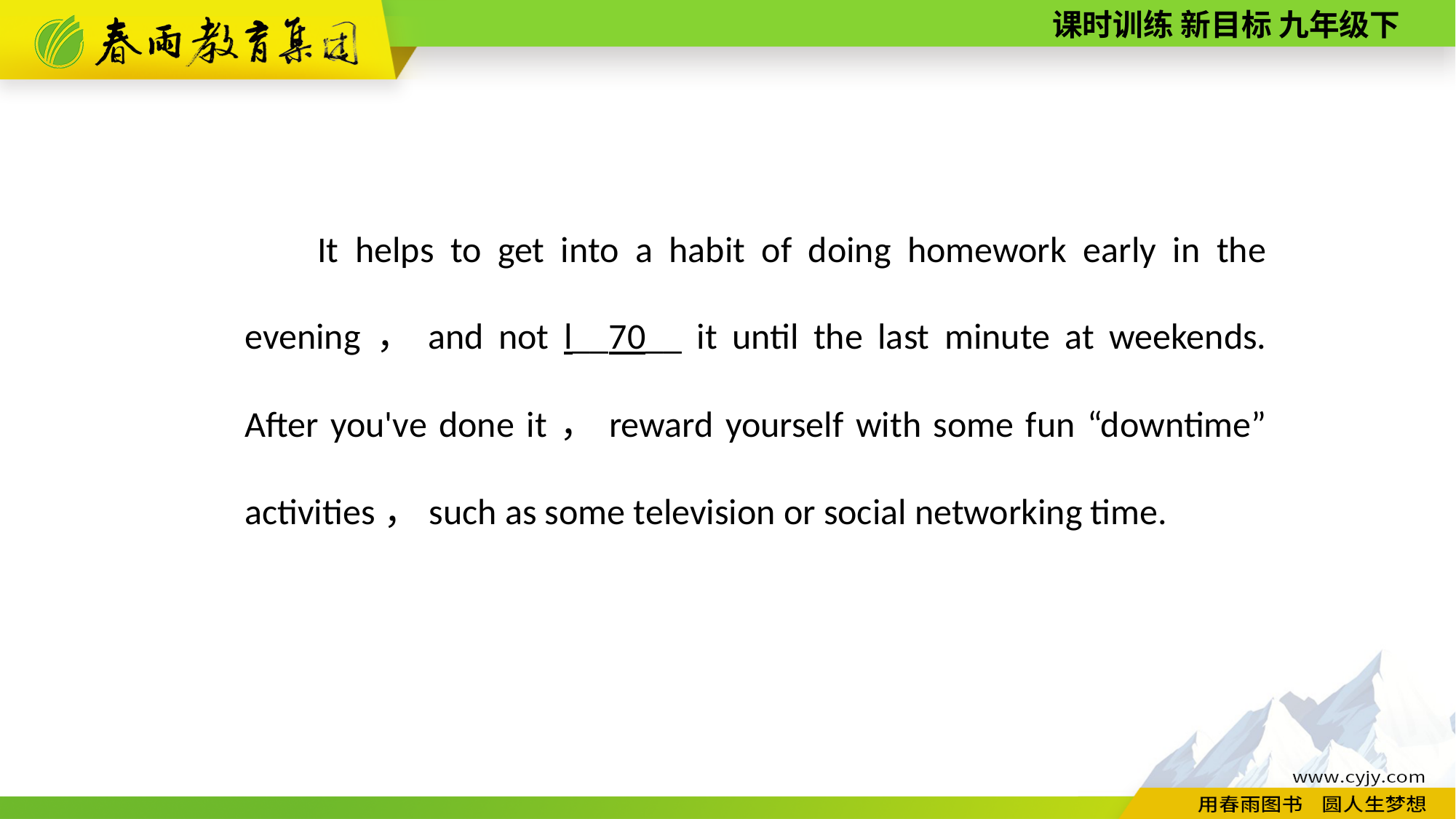

It helps to get into a habit of doing homework early in the evening，and not l__70__ it until the last minute at weekends. After you've done it，reward yourself with some fun “down­time” activities，such as some television or social networking time.